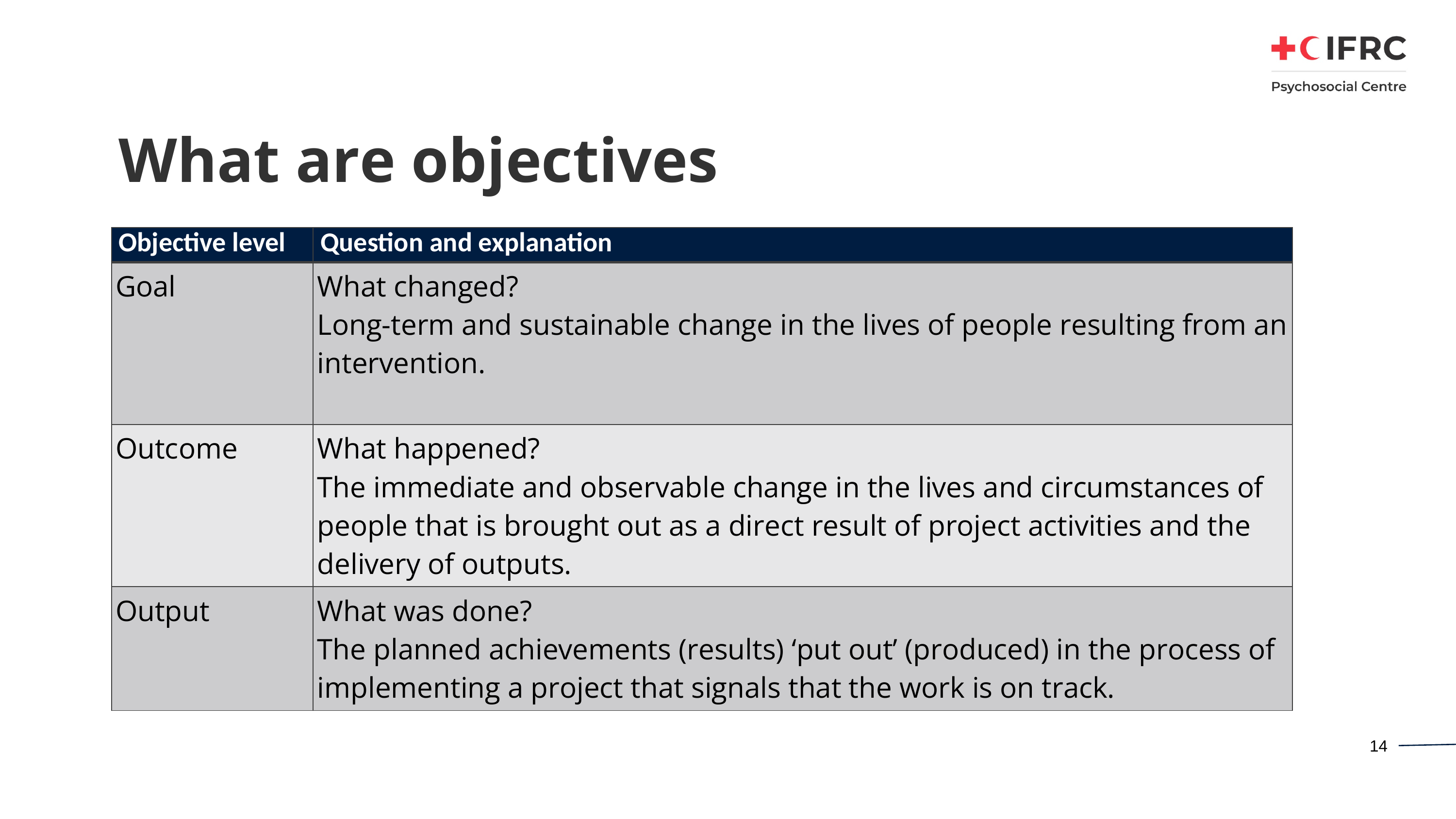

# What are objectives
| Objective level | Question and explanation |
| --- | --- |
| Goal | What changed? Long-term and sustainable change in the lives of people resulting from an intervention. |
| Outcome | What happened? The immediate and observable change in the lives and circumstances of people that is brought out as a direct result of project activities and the delivery of outputs. |
| Output | What was done? The planned achievements (results) ‘put out’ (produced) in the process of implementing a project that signals that the work is on track. |